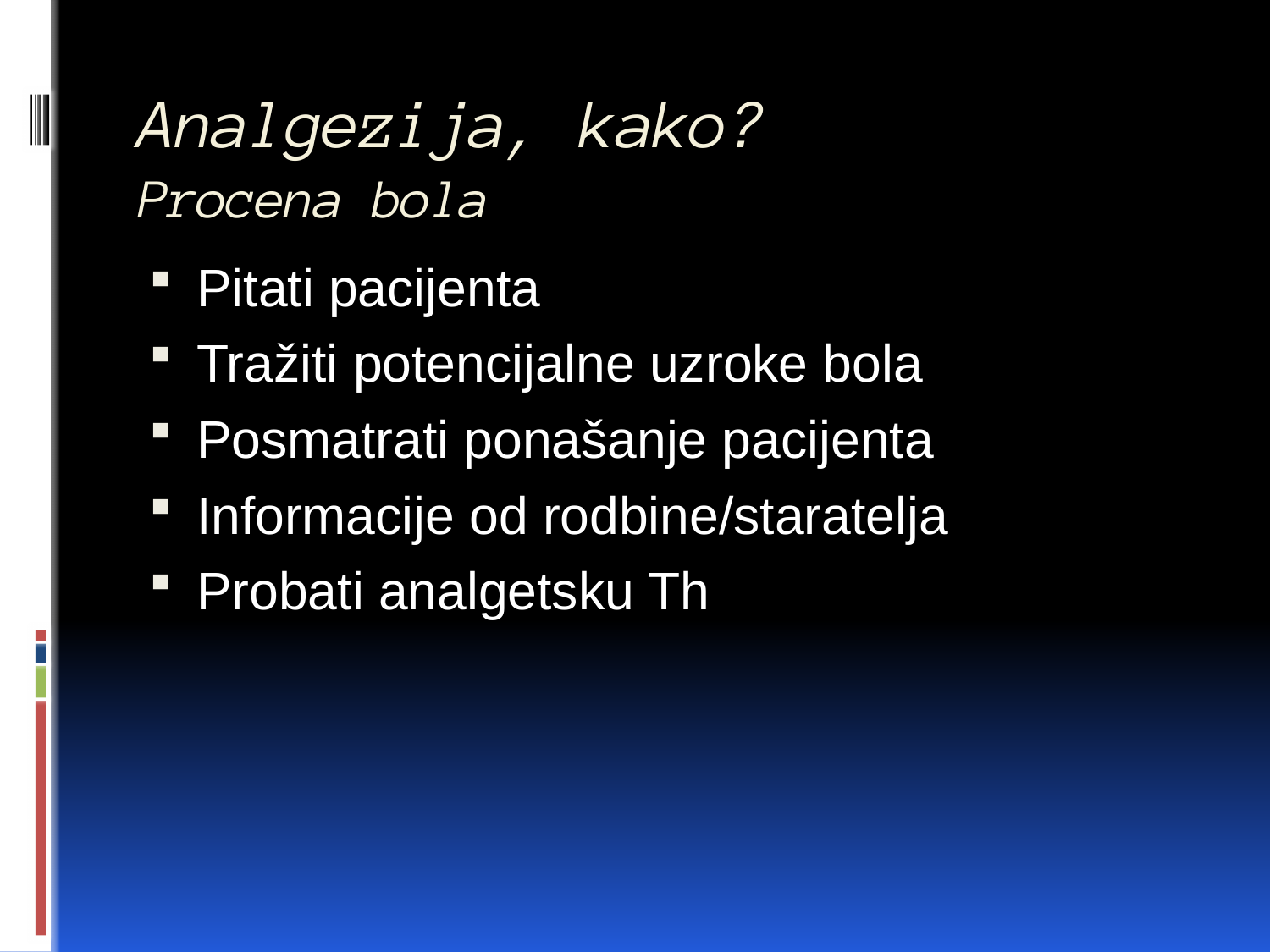

# Analgezija, kako? Procena bola
Pitati pacijenta
Tražiti potencijalne uzroke bola
Posmatrati ponašanje pacijenta
Informacije od rodbine/staratelja
Probati analgetsku Th